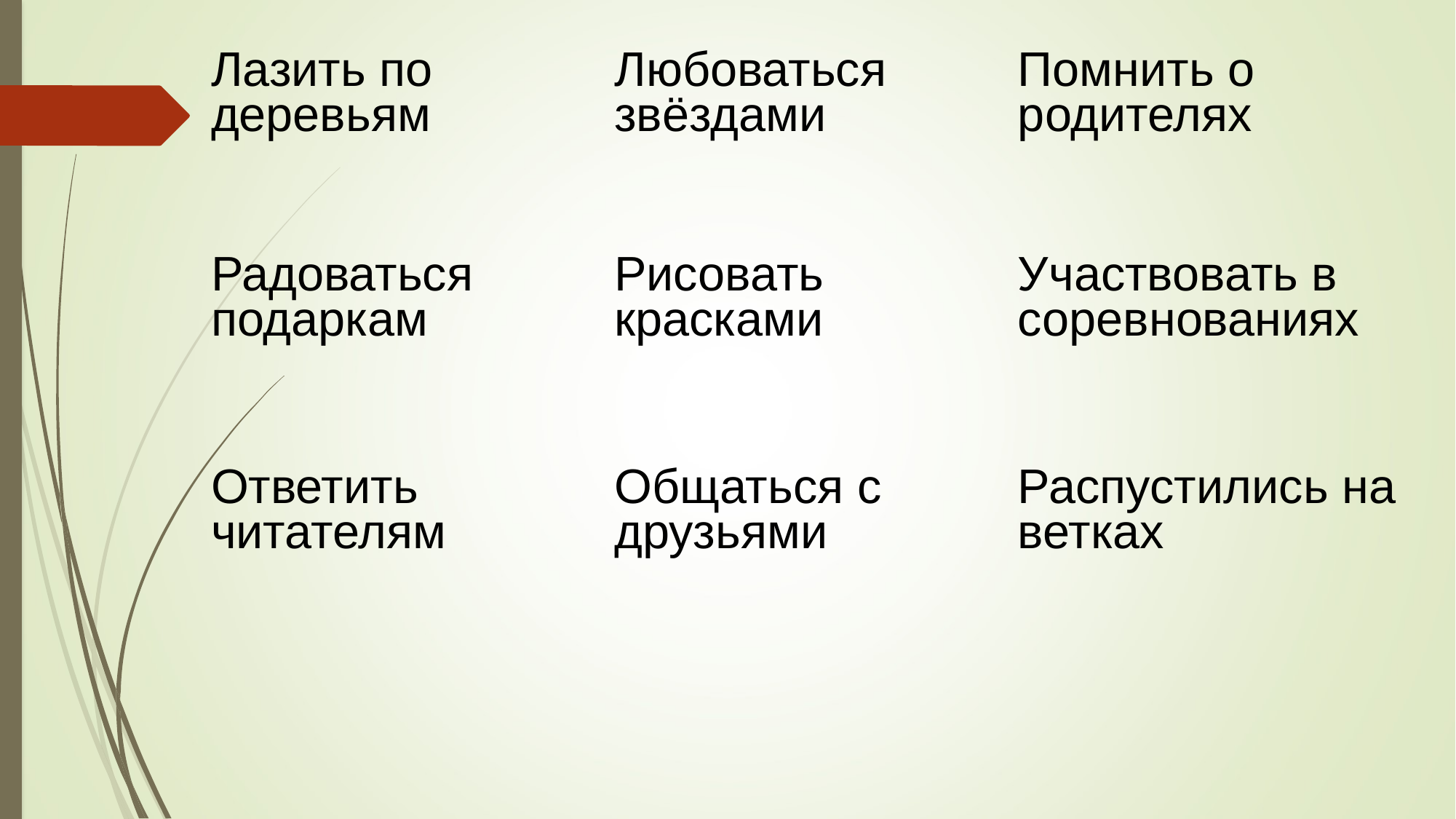

| Лазить по деревьям | Любоваться звёздами | Помнить о родителях |
| --- | --- | --- |
| Радоваться подаркам | Рисовать красками | Участвовать в соревнованиях |
| Ответить читателям | Общаться с друзьями | Распустились на ветках |